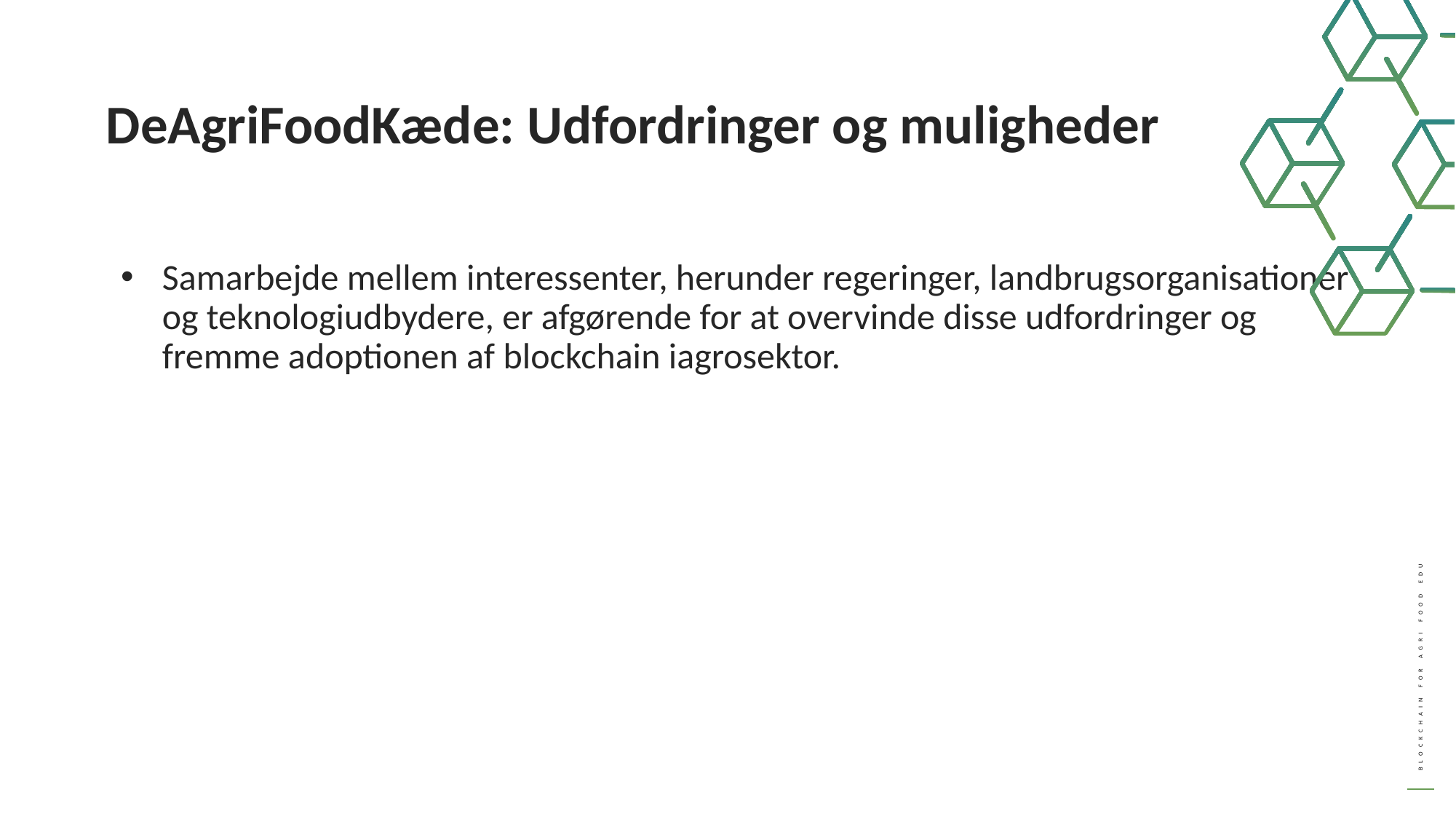

DeAgriFoodKæde: Udfordringer og muligheder
Samarbejde mellem interessenter, herunder regeringer, landbrugsorganisationer og teknologiudbydere, er afgørende for at overvinde disse udfordringer og fremme adoptionen af ​​blockchain iagrosektor.